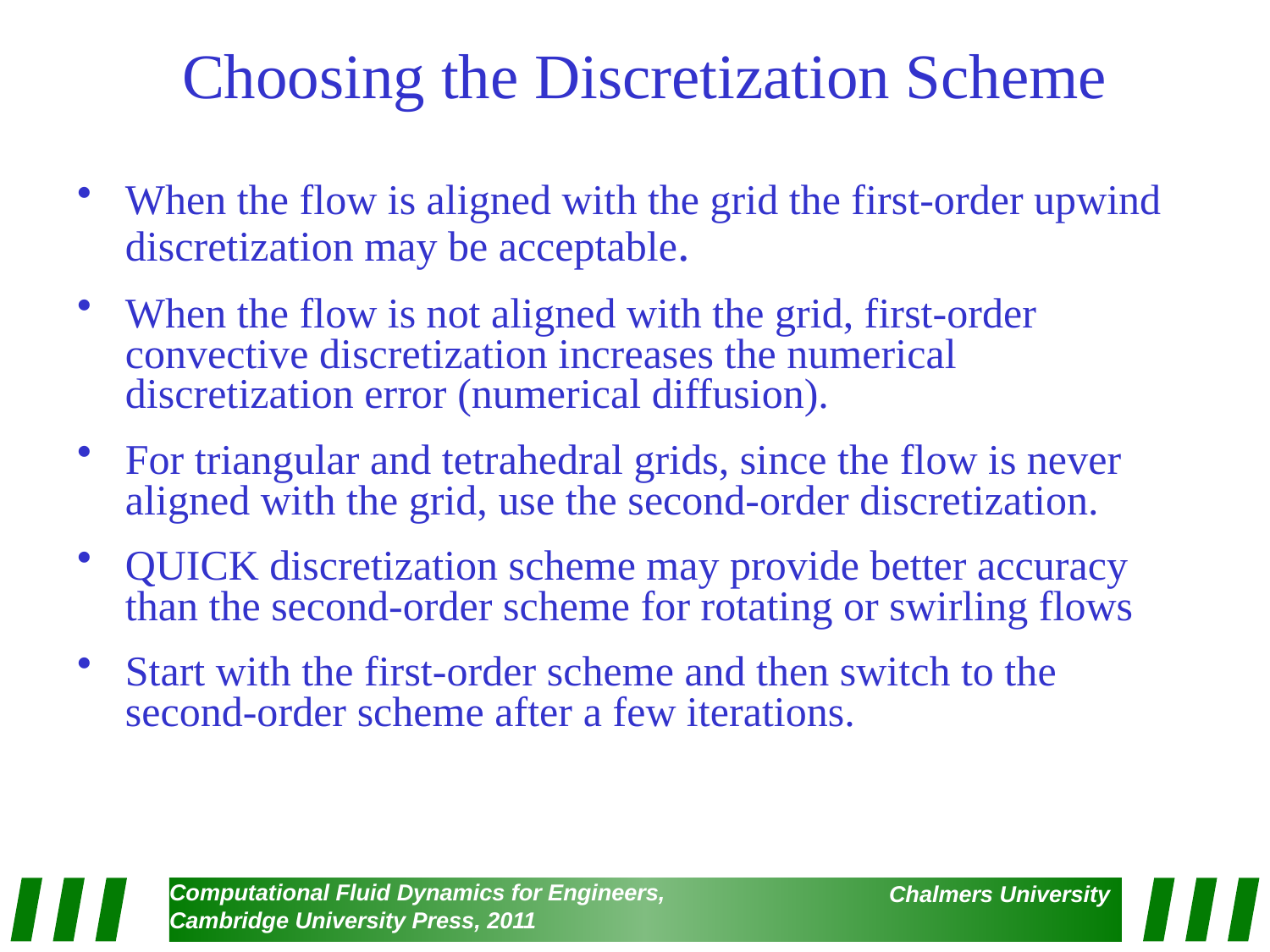

# Choosing the Discretization Scheme
When the flow is aligned with the grid the first-order upwind discretization may be acceptable.

When the flow is not aligned with the grid, first-order convective discretization increases the numerical discretization error (numerical diffusion).

For triangular and tetrahedral grids, since the flow is never aligned with the grid, use the second-order discretization.

QUICK discretization scheme may provide better accuracy than the second-order scheme for rotating or swirling flows

Start with the first-order scheme and then switch to the second-order scheme after a few iterations.